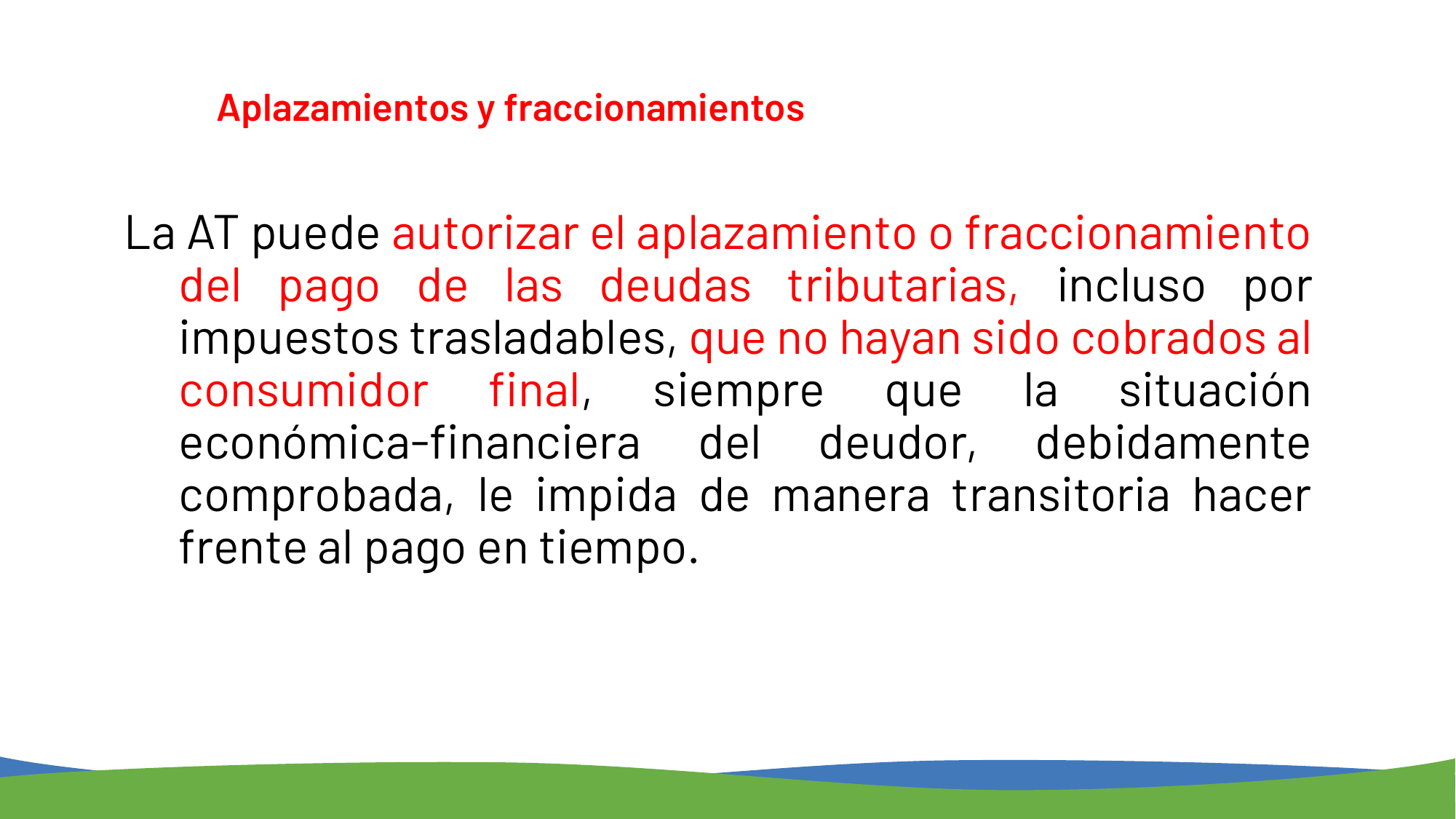

# Aplazamientos y fraccionamientos

La AT puede autorizar el aplazamiento o fraccionamiento del pago de las deudas tributarias, incluso por impuestos trasladables, que no hayan sido cobrados al consumidor final, siempre que la situación económica-financiera del deudor, debidamente comprobada, le impida de manera transitoria hacer frente al pago en tiempo.